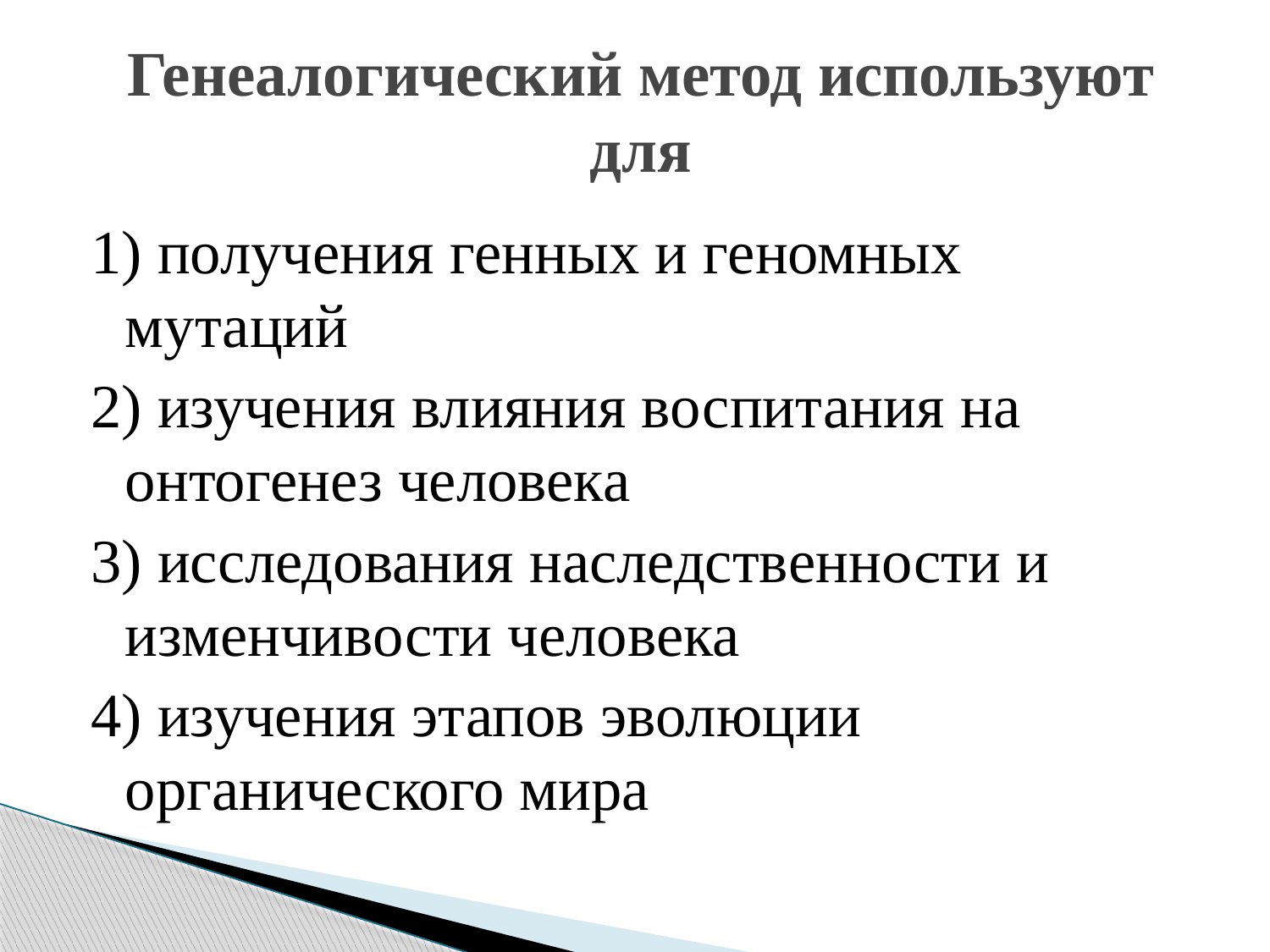

# Генеалогический метод используют для
1) получения генных и геномных мутаций
2) изучения влияния воспитания на онтогенез человека
3) исследования наследственности и изменчивости человека
4) изучения этапов эволюции органического мира